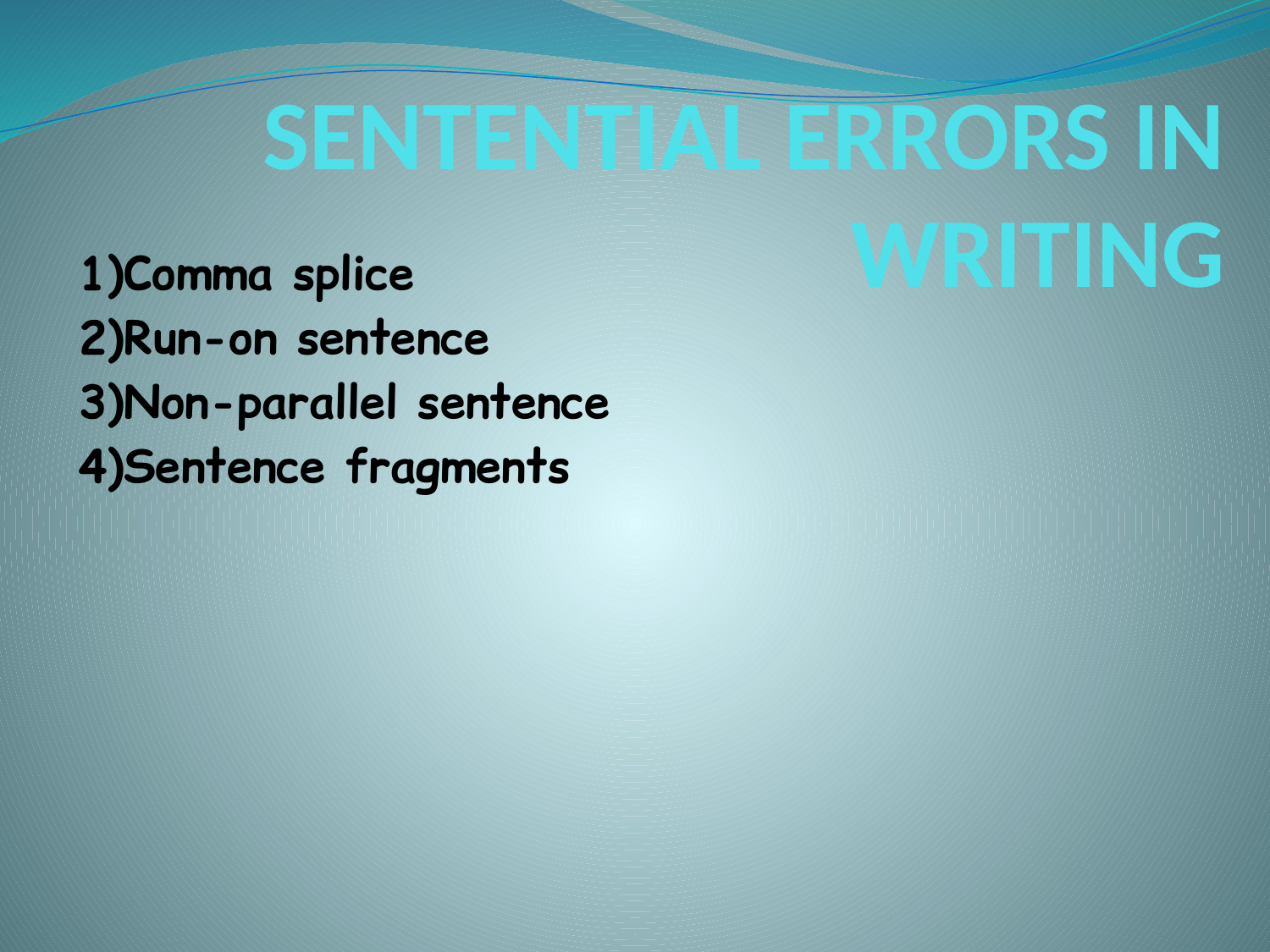

# SENTENTIAL ERRORS IN WRITING
1)Comma splice
2)Run-on sentence
3)Non-parallel sentence
4)Sentence fragments